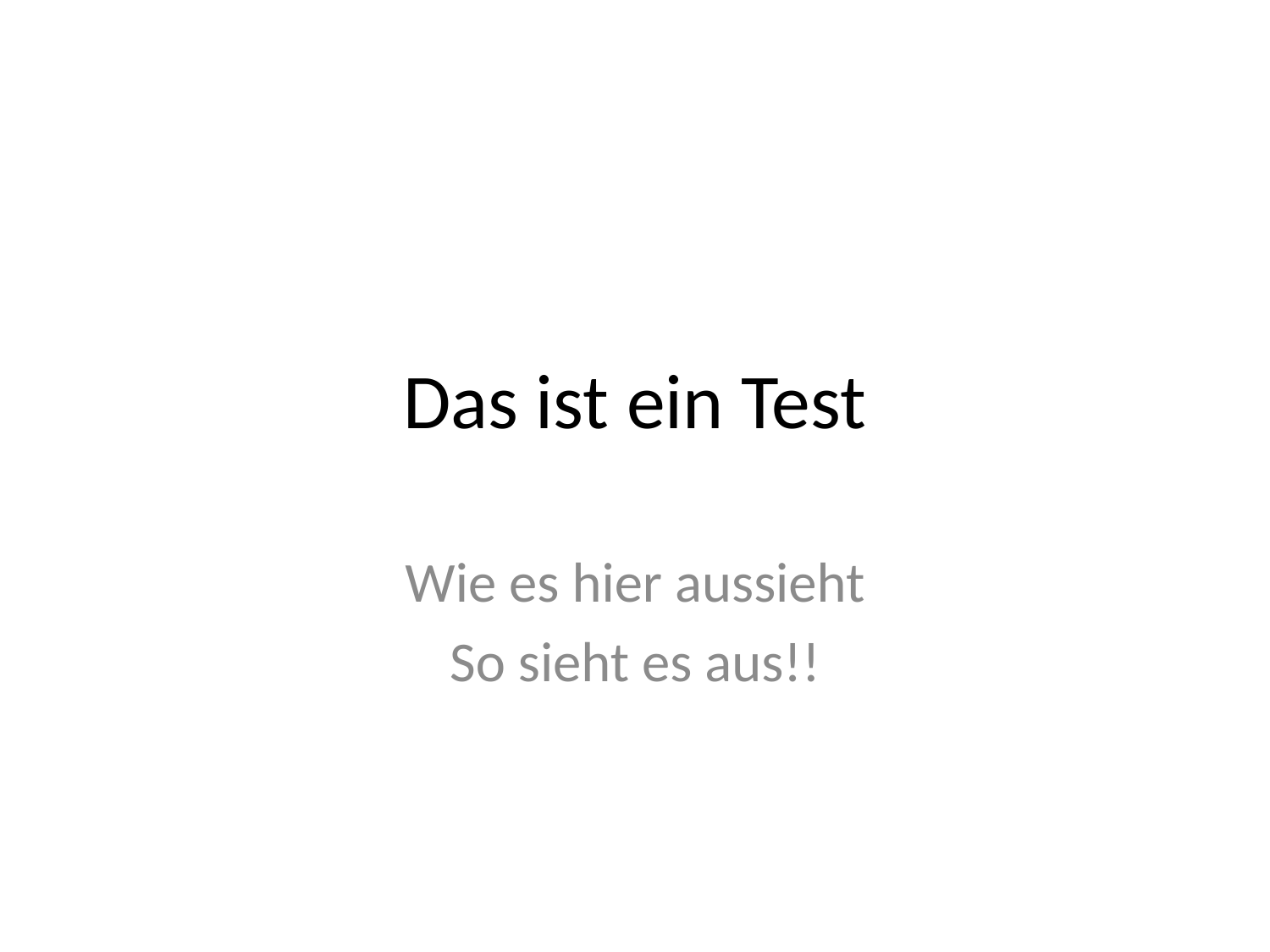

# Das ist ein Test
Wie es hier aussieht
So sieht es aus!!